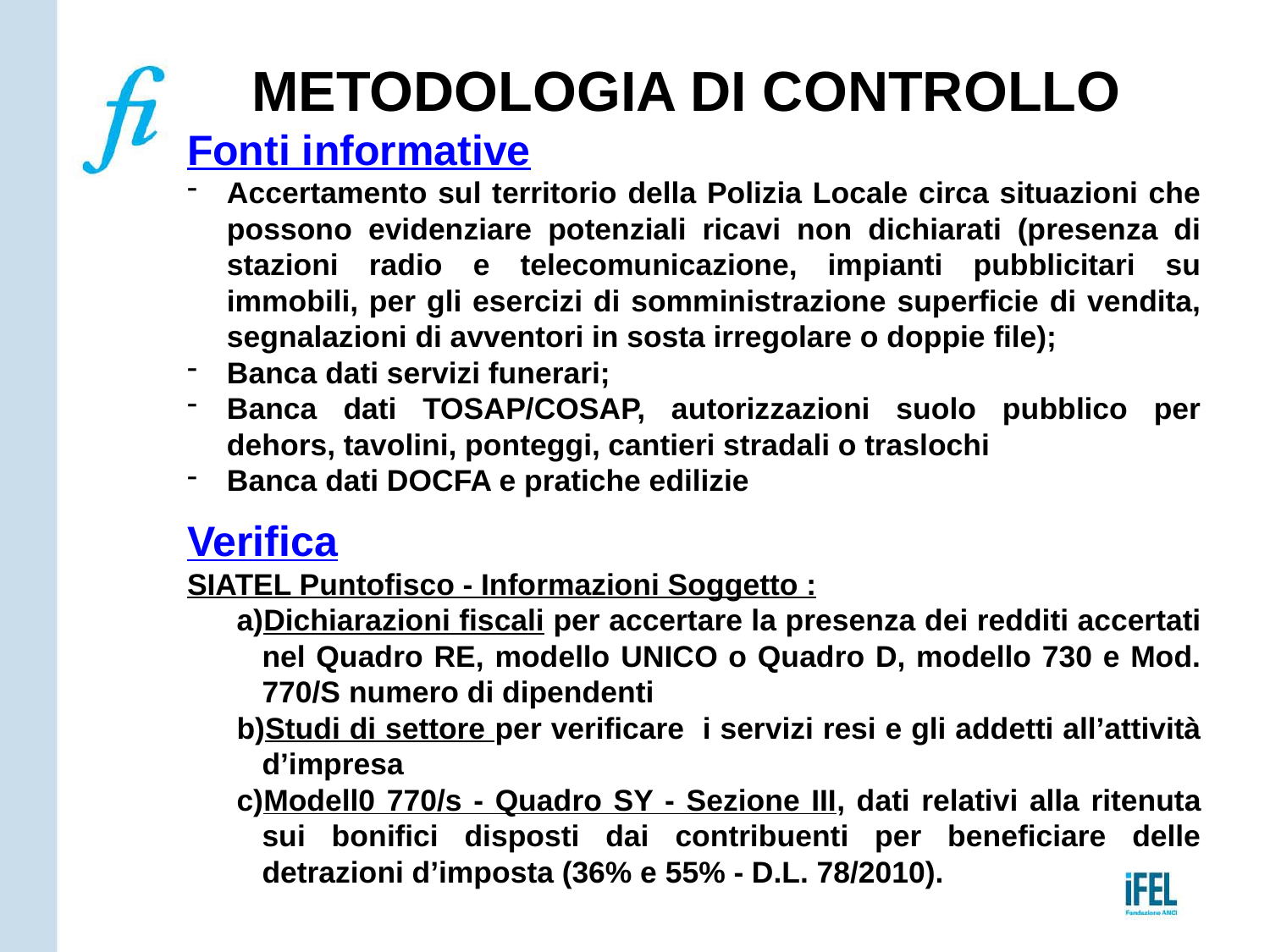

METODOLOGIA DI CONTROLLO
Fonti informative
Accertamento sul territorio della Polizia Locale circa situazioni che possono evidenziare potenziali ricavi non dichiarati (presenza di stazioni radio e telecomunicazione, impianti pubblicitari su immobili, per gli esercizi di somministrazione superficie di vendita, segnalazioni di avventori in sosta irregolare o doppie file);
Banca dati servizi funerari;
Banca dati TOSAP/COSAP, autorizzazioni suolo pubblico per dehors, tavolini, ponteggi, cantieri stradali o traslochi
Banca dati DOCFA e pratiche edilizie

Verifica
SIATEL Puntofisco - Informazioni Soggetto :
Dichiarazioni fiscali per accertare la presenza dei redditi accertati nel Quadro RE, modello UNICO o Quadro D, modello 730 e Mod. 770/S numero di dipendenti
Studi di settore per verificare  i servizi resi e gli addetti all’attività d’impresa
Modell0 770/s - Quadro SY - Sezione III, dati relativi alla ritenuta sui bonifici disposti dai contribuenti per beneficiare delle detrazioni d’imposta (36% e 55% - D.L. 78/2010).